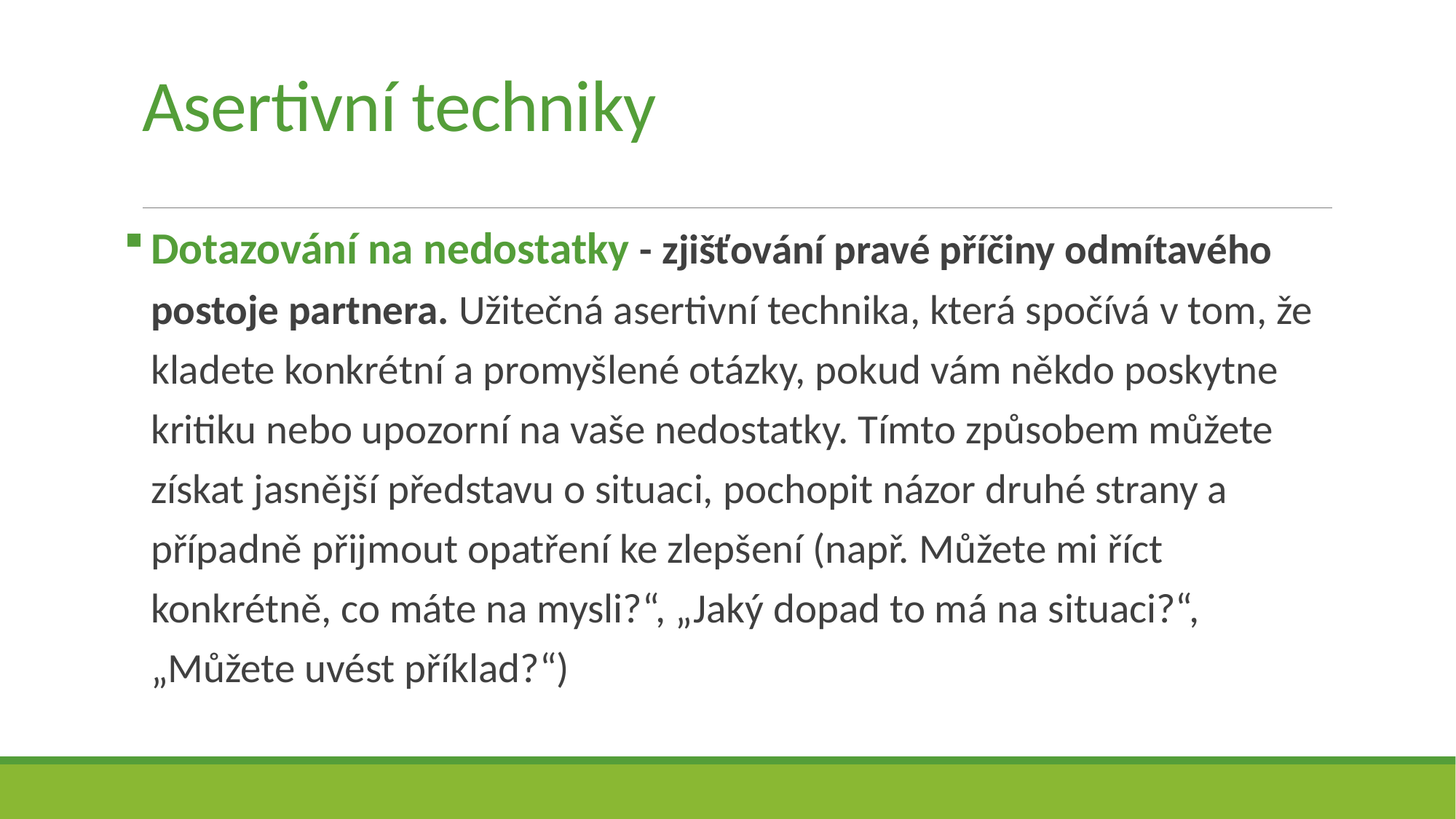

# Asertivní techniky
Dotazování na nedostatky - zjišťování pravé příčiny odmítavého postoje partnera. Užitečná asertivní technika, která spočívá v tom, že kladete konkrétní a promyšlené otázky, pokud vám někdo poskytne kritiku nebo upozorní na vaše nedostatky. Tímto způsobem můžete získat jasnější představu o situaci, pochopit názor druhé strany a případně přijmout opatření ke zlepšení (např. Můžete mi říct konkrétně, co máte na mysli?“, „Jaký dopad to má na situaci?“, „Můžete uvést příklad?“)